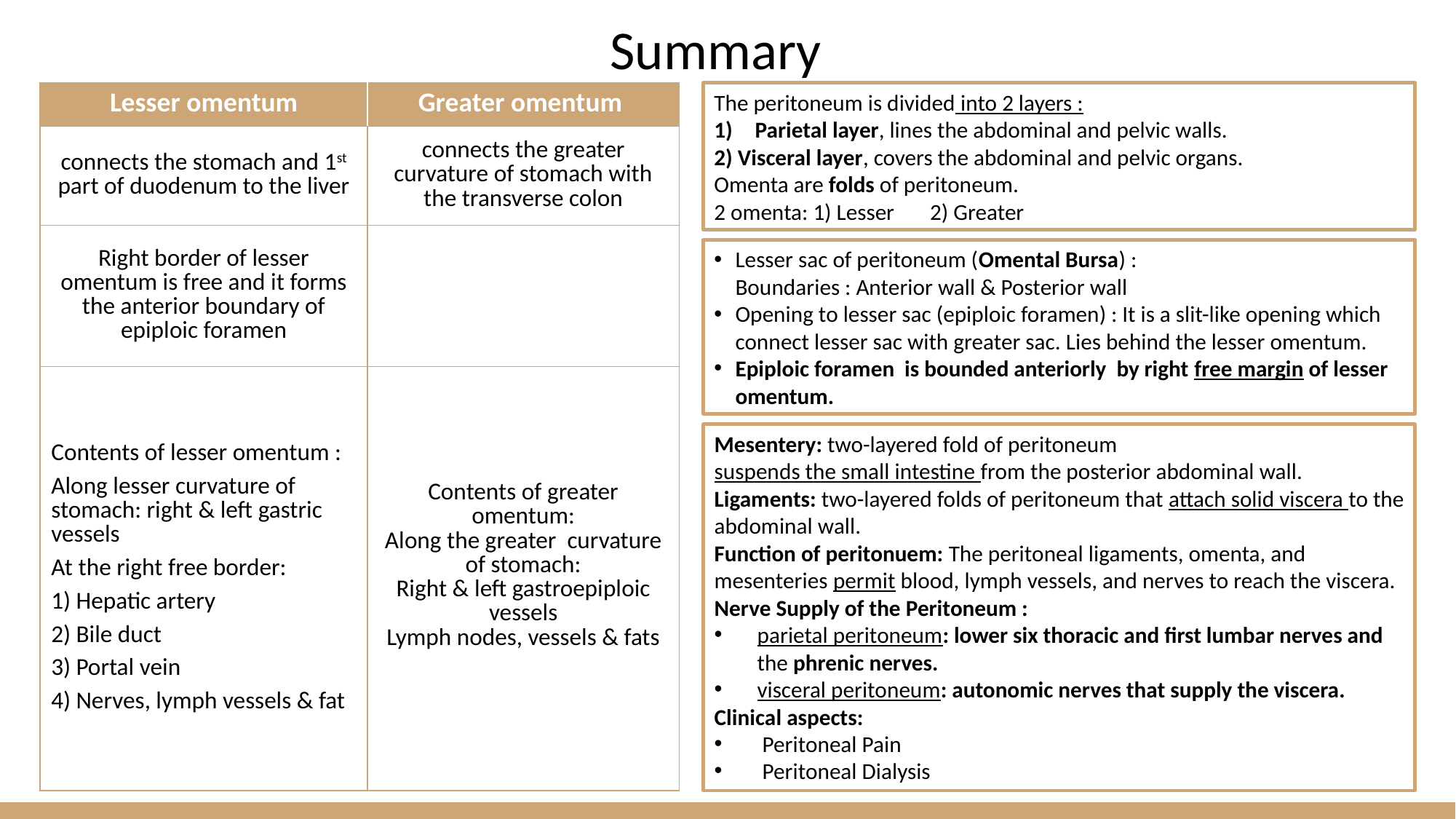

Summary
| Lesser omentum | Greater omentum |
| --- | --- |
| connects the stomach and 1st part of duodenum to the liver | connects the greater curvature of stomach with the transverse colon |
| Right border of lesser omentum is free and it forms the anterior boundary of epiploic foramen |  |
| Contents of lesser omentum : Along lesser curvature of stomach: right & left gastric vessels At the right free border: 1) Hepatic artery 2) Bile duct 3) Portal vein 4) Nerves, lymph vessels & fat | Contents of greater omentum: Along the greater curvature of stomach: Right & left gastroepiploic vessels Lymph nodes, vessels & fats |
The peritoneum is divided into 2 layers :
Parietal layer, lines the abdominal and pelvic walls.
2) Visceral layer, covers the abdominal and pelvic organs.
Omenta are folds of peritoneum.
2 omenta: 1) Lesser       2) Greater
Lesser sac of peritoneum (Omental Bursa) :
Boundaries : Anterior wall & Posterior wall
Opening to lesser sac (epiploic foramen) : It is a slit-like opening which connect lesser sac with greater sac. Lies behind the lesser omentum.
Epiploic foramen  is bounded anteriorly  by right free margin of lesser omentum.
Mesentery: two-layered fold of peritoneum
suspends the small intestine from the posterior abdominal wall.
Ligaments: two-layered folds of peritoneum that attach solid viscera to the abdominal wall.
Function of peritonuem: The peritoneal ligaments, omenta, and mesenteries permit blood, lymph vessels, and nerves to reach the viscera.
Nerve Supply of the Peritoneum :
parietal peritoneum: lower six thoracic and first lumbar nerves and the phrenic nerves.
visceral peritoneum: autonomic nerves that supply the viscera.
Clinical aspects:
 Peritoneal Pain
 Peritoneal Dialysis